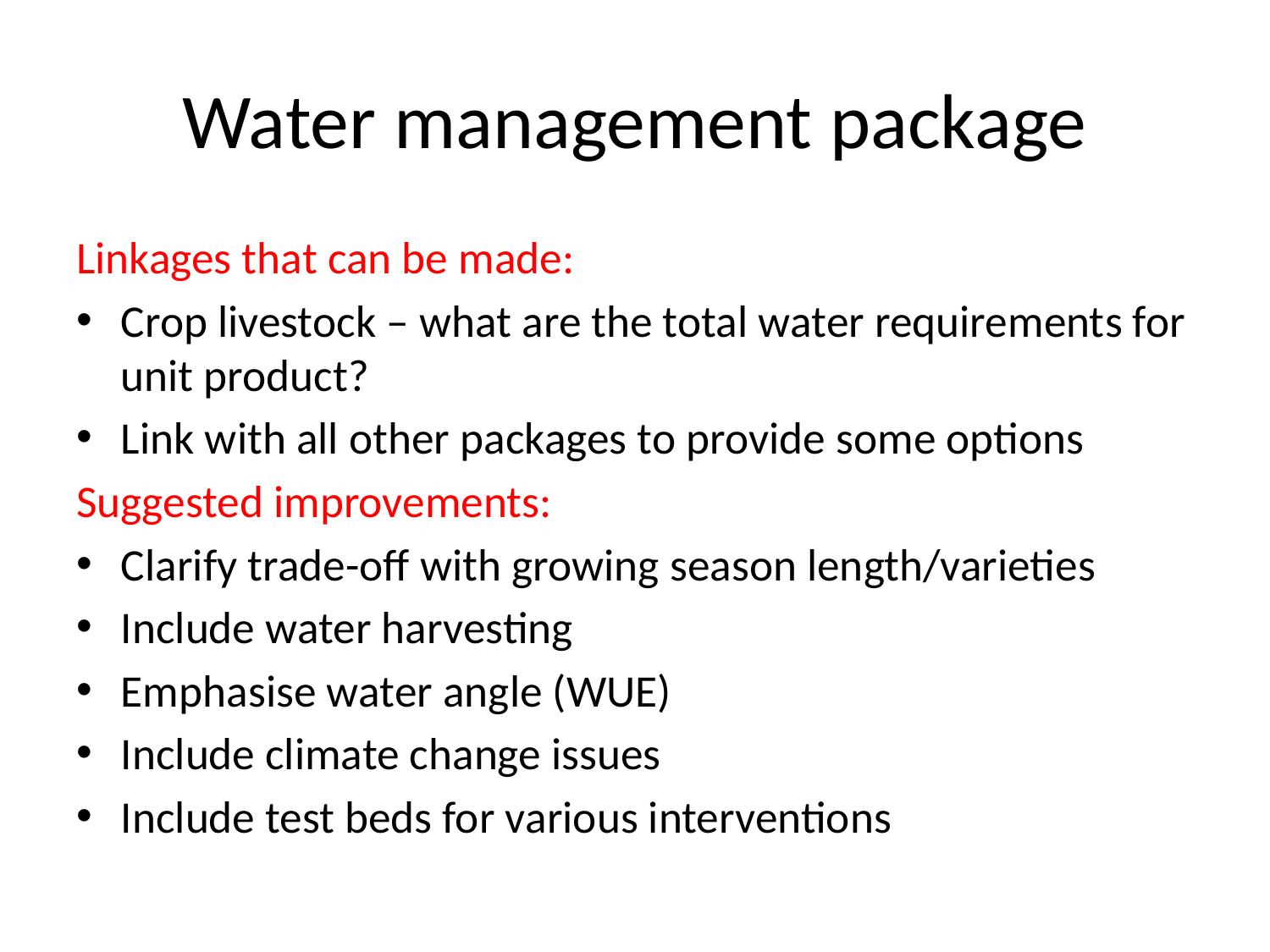

# Water management package
Linkages that can be made:
Crop livestock – what are the total water requirements for unit product?
Link with all other packages to provide some options
Suggested improvements:
Clarify trade-off with growing season length/varieties
Include water harvesting
Emphasise water angle (WUE)
Include climate change issues
Include test beds for various interventions